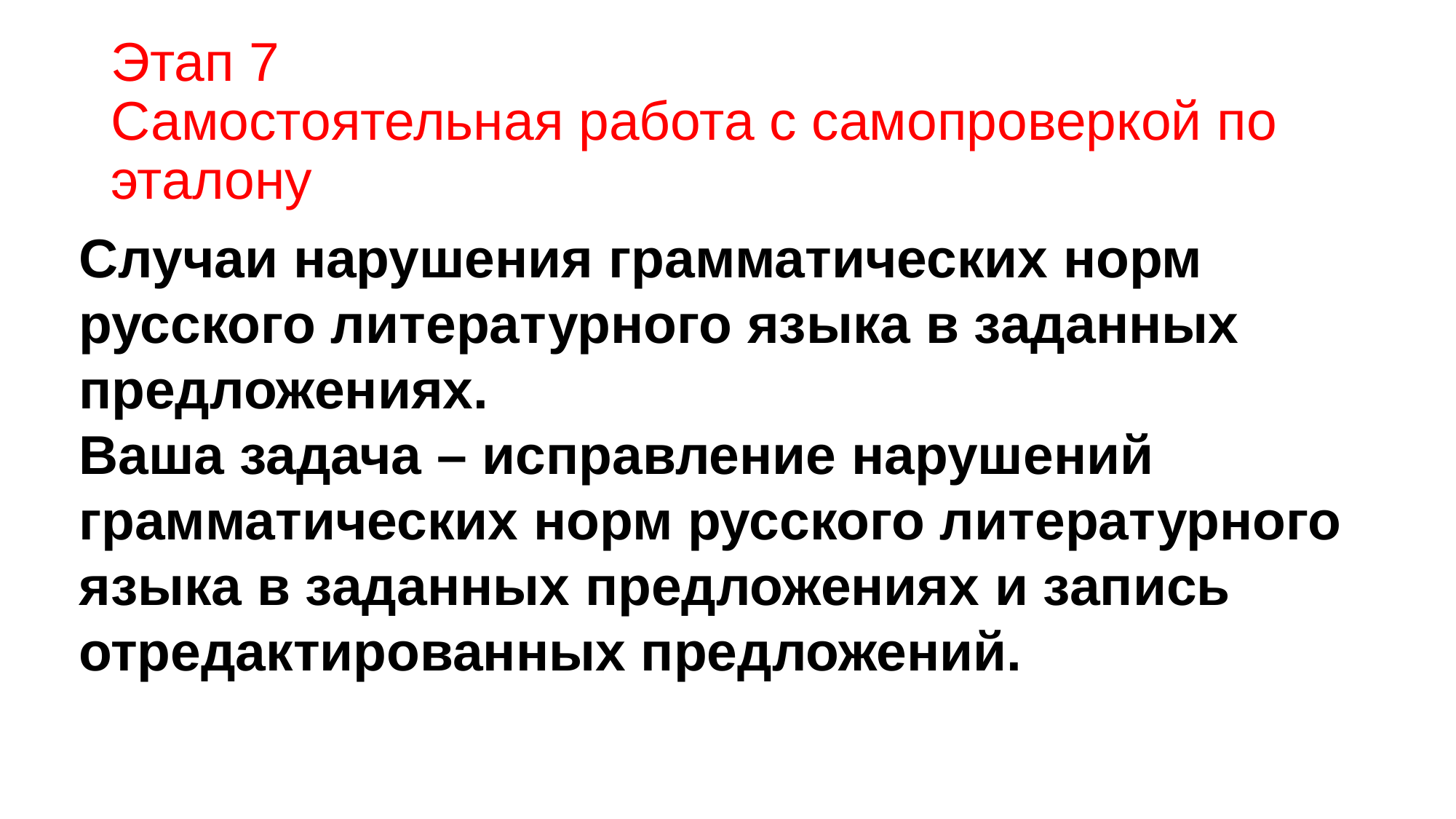

# Этап 7 Самостоятельная работа с самопроверкой по эталону
Случаи нарушения грамматических норм русского литературного языка в заданных предложениях.
Ваша задача – исправление нарушений грамматических норм русского литературного языка в заданных предложениях и запись отредактированных предложений.